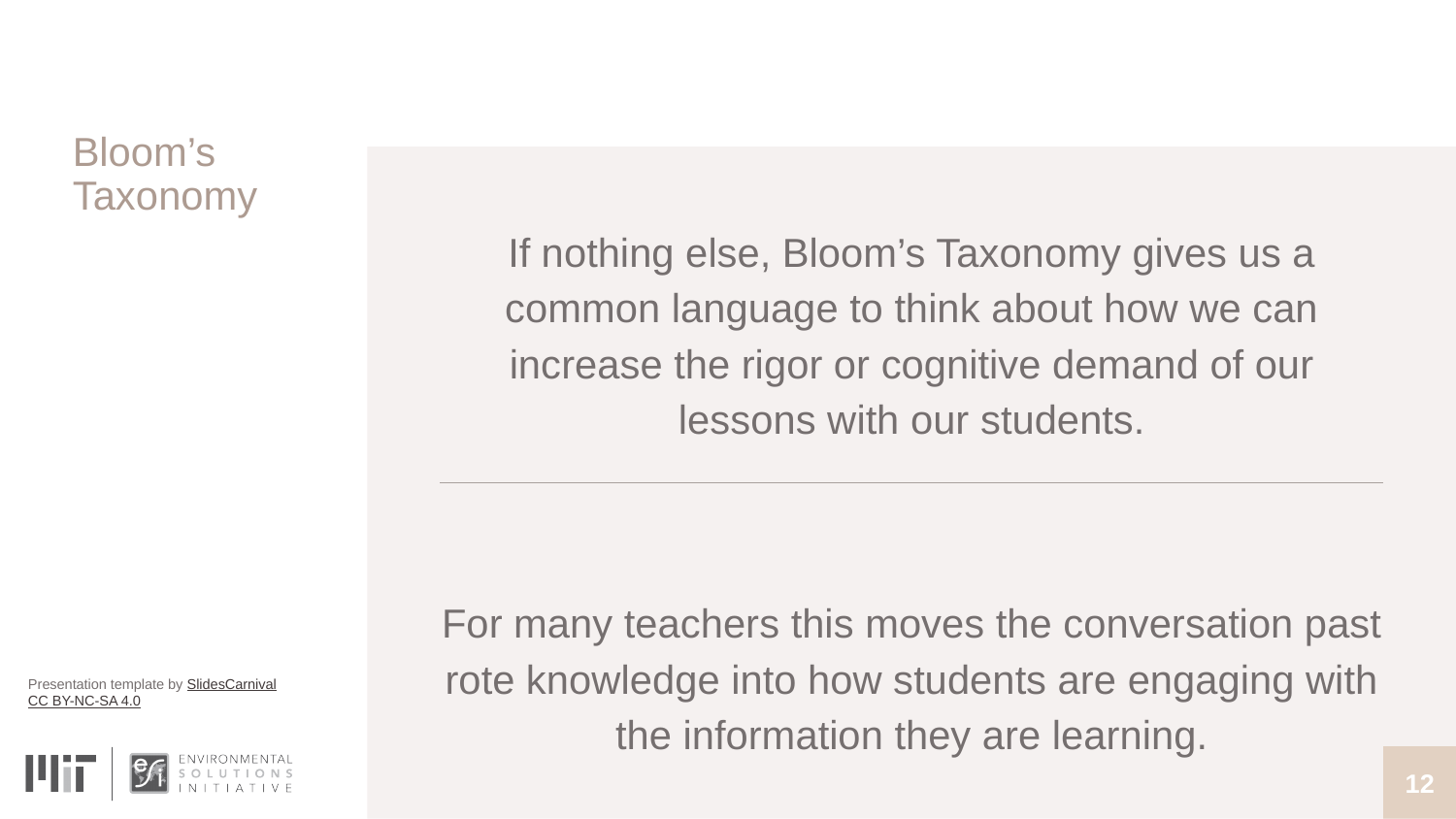

# Bloom’s Taxonomy
If nothing else, Bloom’s Taxonomy gives us a common language to think about how we can increase the rigor or cognitive demand of our lessons with our students.

For many teachers this moves the conversation past rote knowledge into how students are engaging with the information they are learning.
12